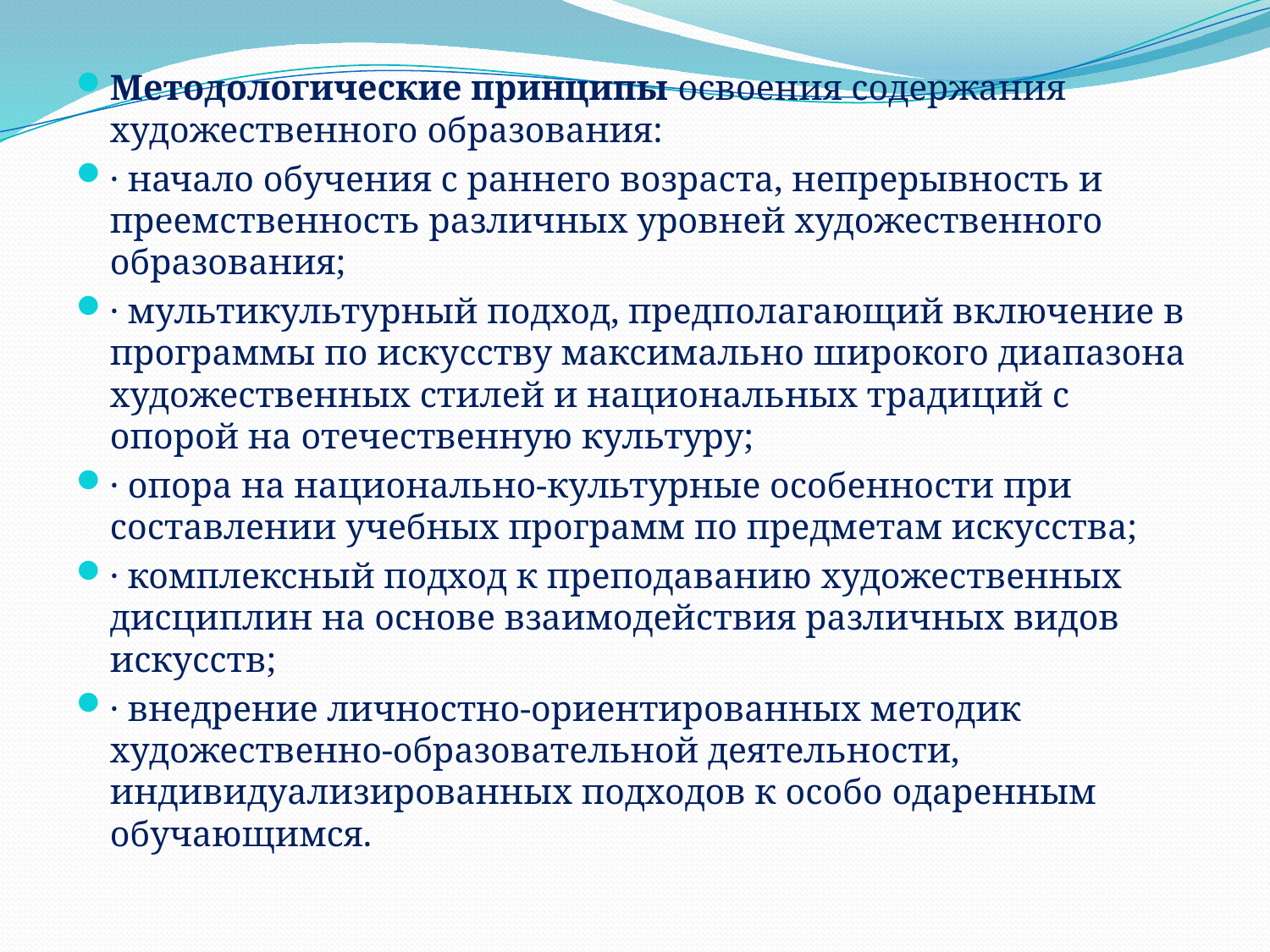

Методологические принципы освоения содержания художественного образования:
· начало обучения с раннего возраста, непрерывность и преемственность различных уровней художественного образования;
· мультикультурный подход, предполагающий включение в программы по искусству максимально широкого диапазона художественных стилей и национальных традиций с опорой на отечественную культуру;
· опора на национально-культурные особенности при составлении учебных программ по предметам искусства;
· комплексный подход к преподаванию художественных дисциплин на основе взаимодействия различных видов искусств;
· внедрение личностно-ориентированных методик художественно-образовательной деятельности, индивидуализированных подходов к особо одаренным обучающимся.